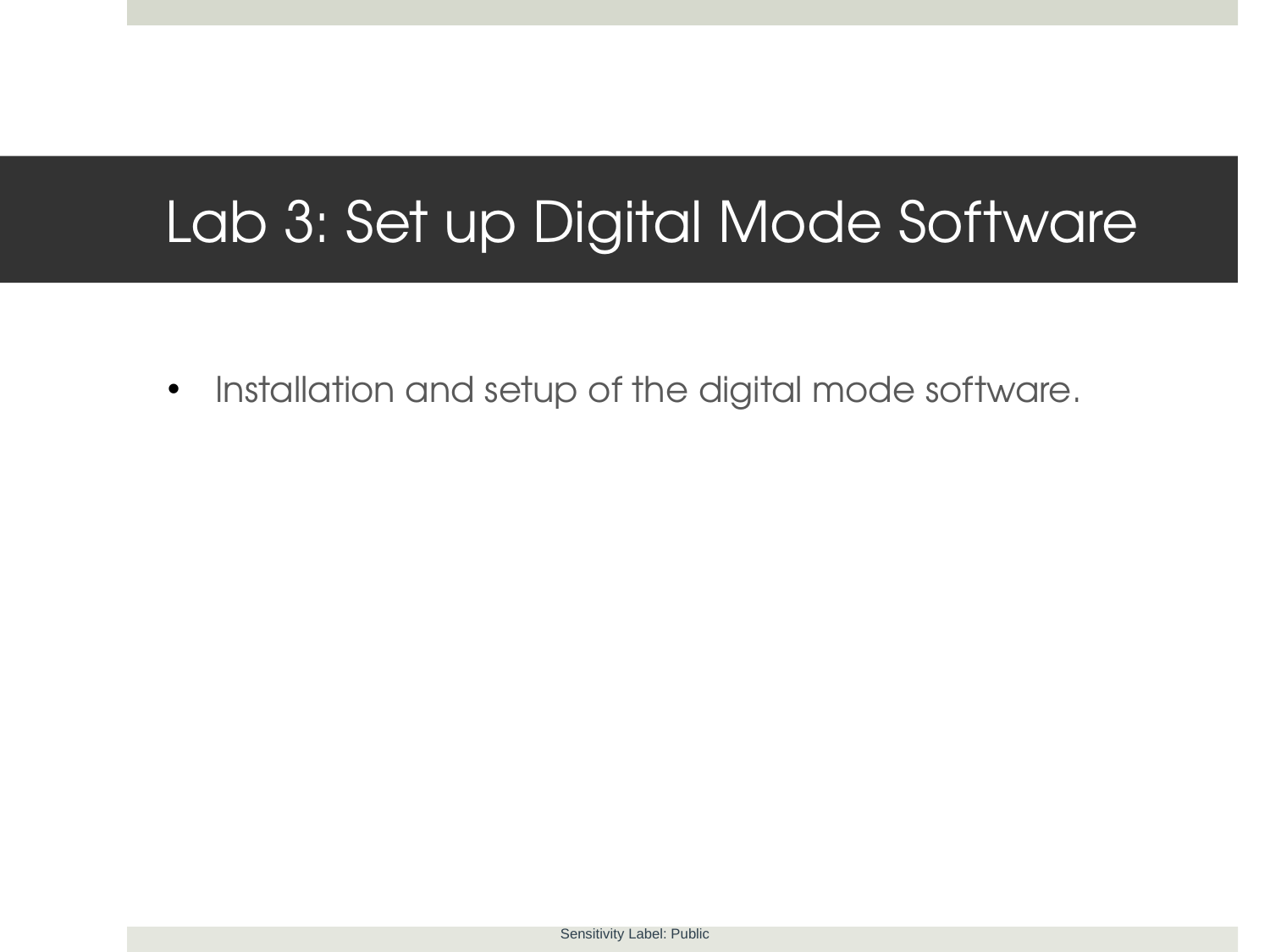

# Lab 3: Set up Digital Mode Software
Installation and setup of the digital mode software.